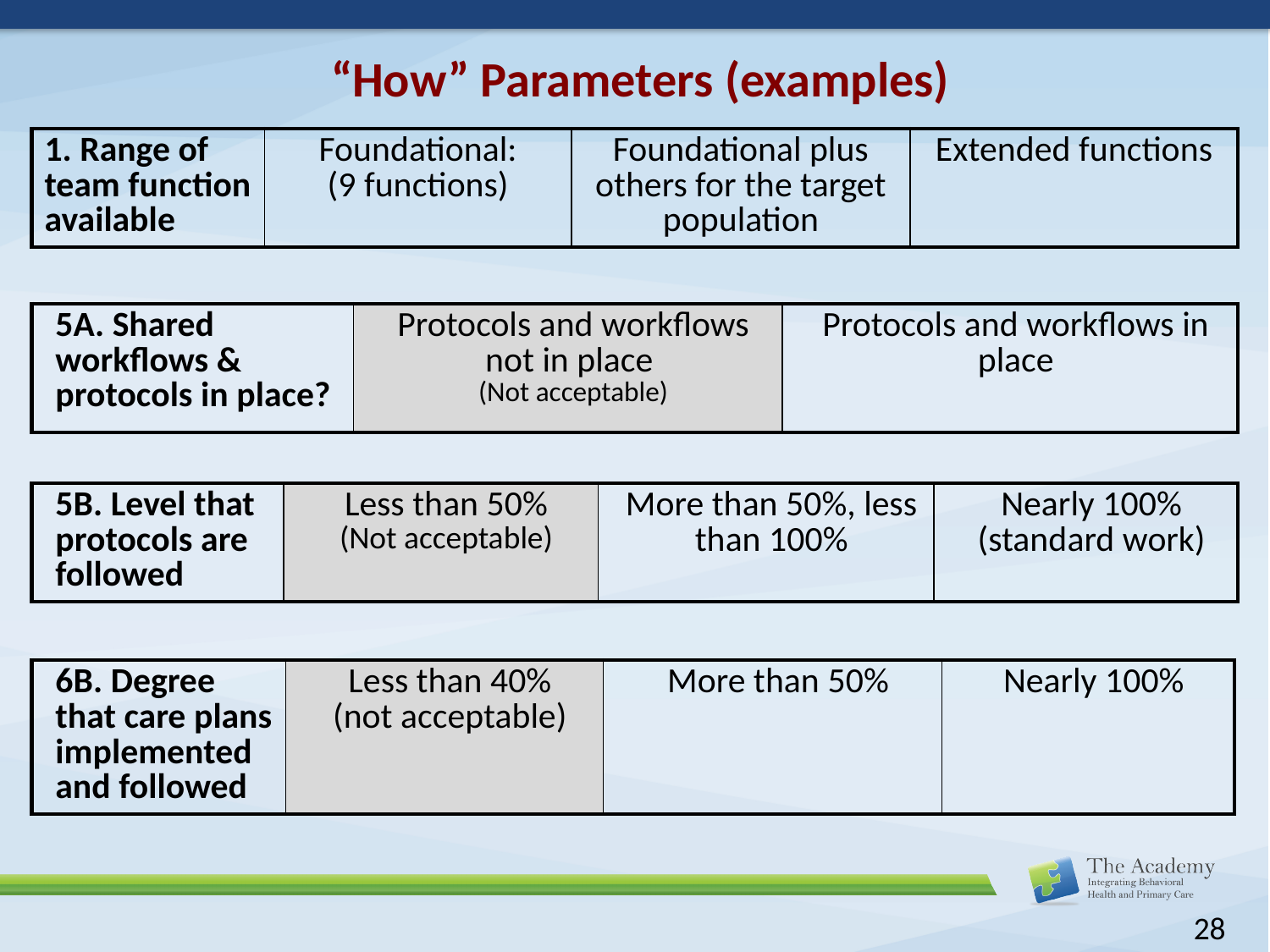

“How” Parameters (examples)
| 1. Range of team function available | Foundational: (9 functions) | Foundational plus others for the target population | Extended functions |
| --- | --- | --- | --- |
| 5A. Shared workflows & protocols in place? | Protocols and workflows not in place (Not acceptable) | Protocols and workflows in place |
| --- | --- | --- |
| 5B. Level that protocols are followed | Less than 50% (Not acceptable) | More than 50%, less than 100% | Nearly 100% (standard work) |
| --- | --- | --- | --- |
| 6B. Degree that care plans implemented and followed | Less than 40% (not acceptable) | More than 50% | Nearly 100% |
| --- | --- | --- | --- |
28